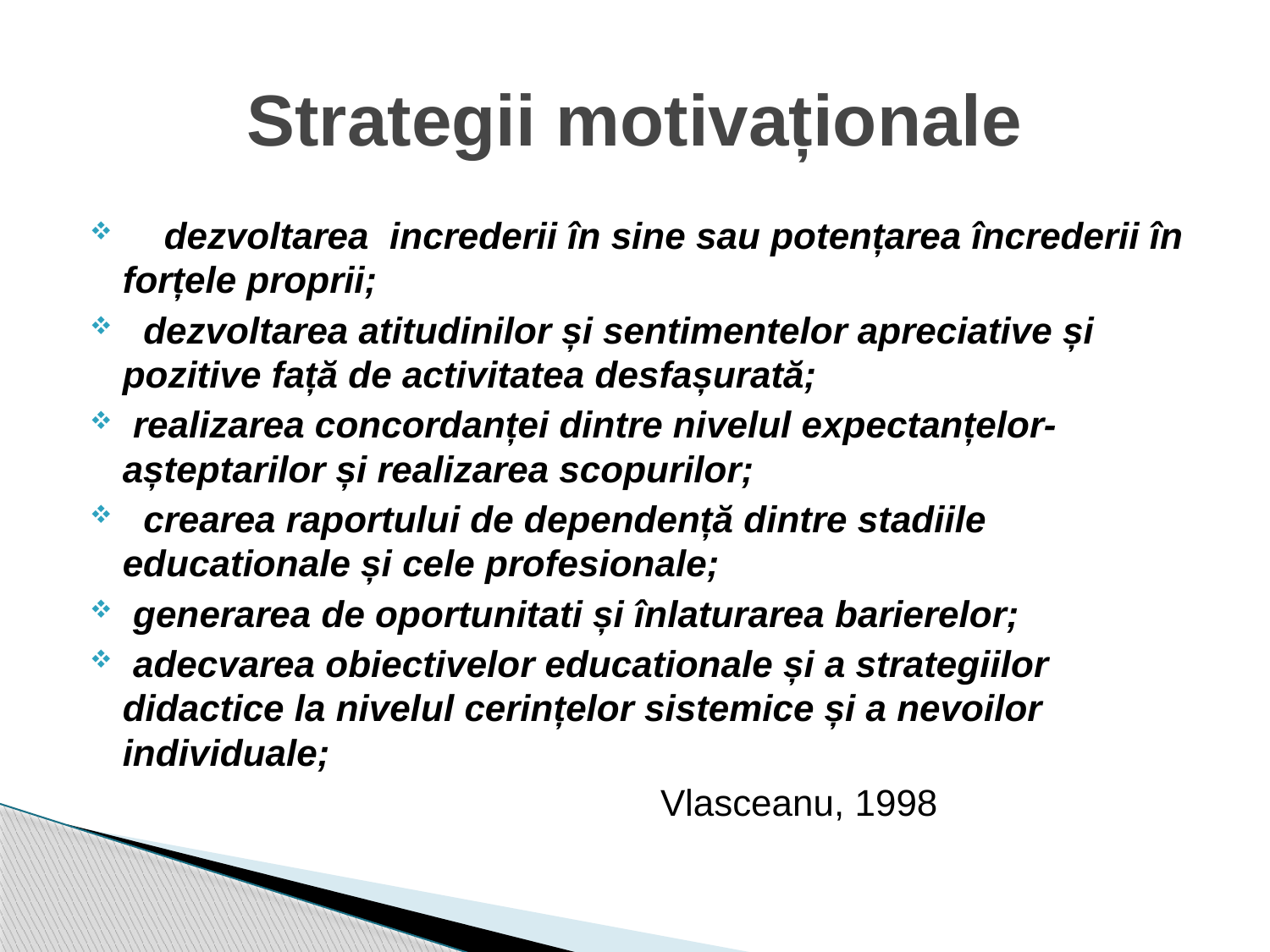

# Strategii motivaționale
    dezvoltarea  increderii în sine sau potențarea încrederii în forțele proprii;
  dezvoltarea atitudinilor și sentimentelor apreciative și pozitive față de activitatea desfașurată;
 realizarea concordanței dintre nivelul expectanțelor-așteptarilor și realizarea scopurilor;
  crearea raportului de dependență dintre stadiile educationale și cele profesionale;
 generarea de oportunitati și înlaturarea barierelor;
 adecvarea obiectivelor educationale și a strategiilor didactice la nivelul cerințelor sistemice și a nevoilor individuale;
                                                       Vlasceanu, 1998